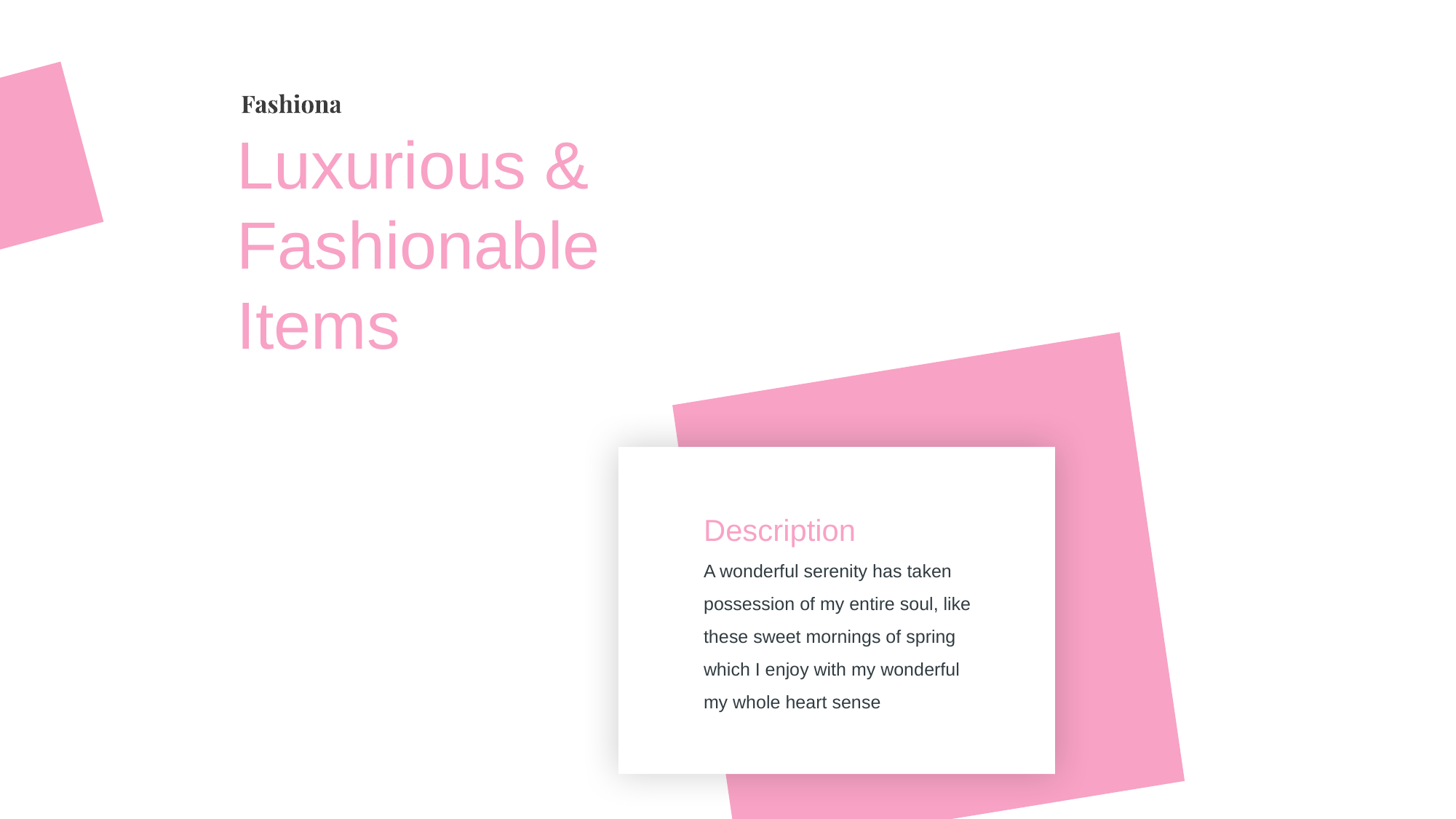

# Luxurious & Fashionable Items

Description
A wonderful serenity has taken possession of my entire soul, like these sweet mornings of spring which I enjoy with my wonderful my whole heart sense